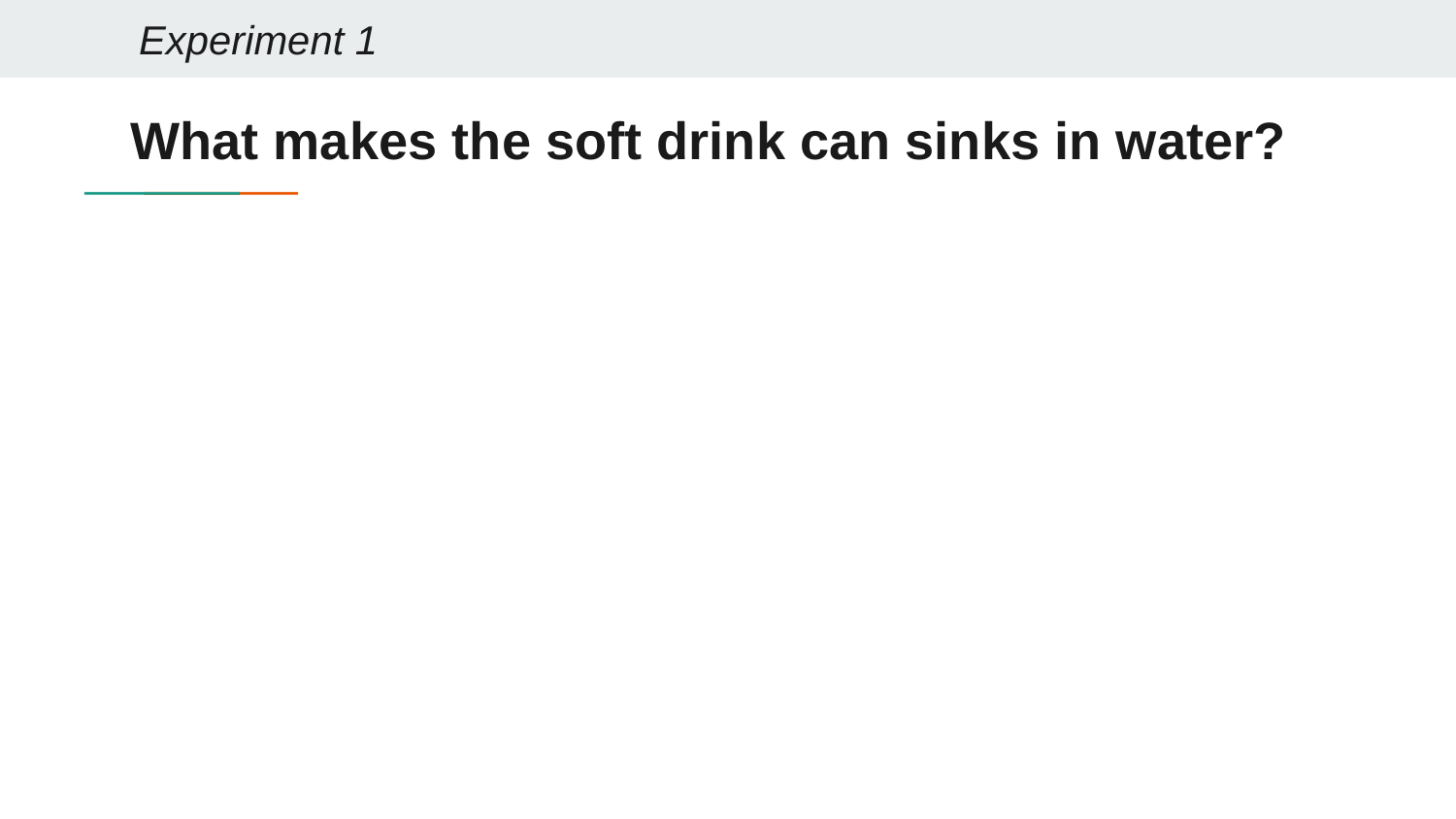

Experiment 1
# What makes the soft drink can sinks in water?